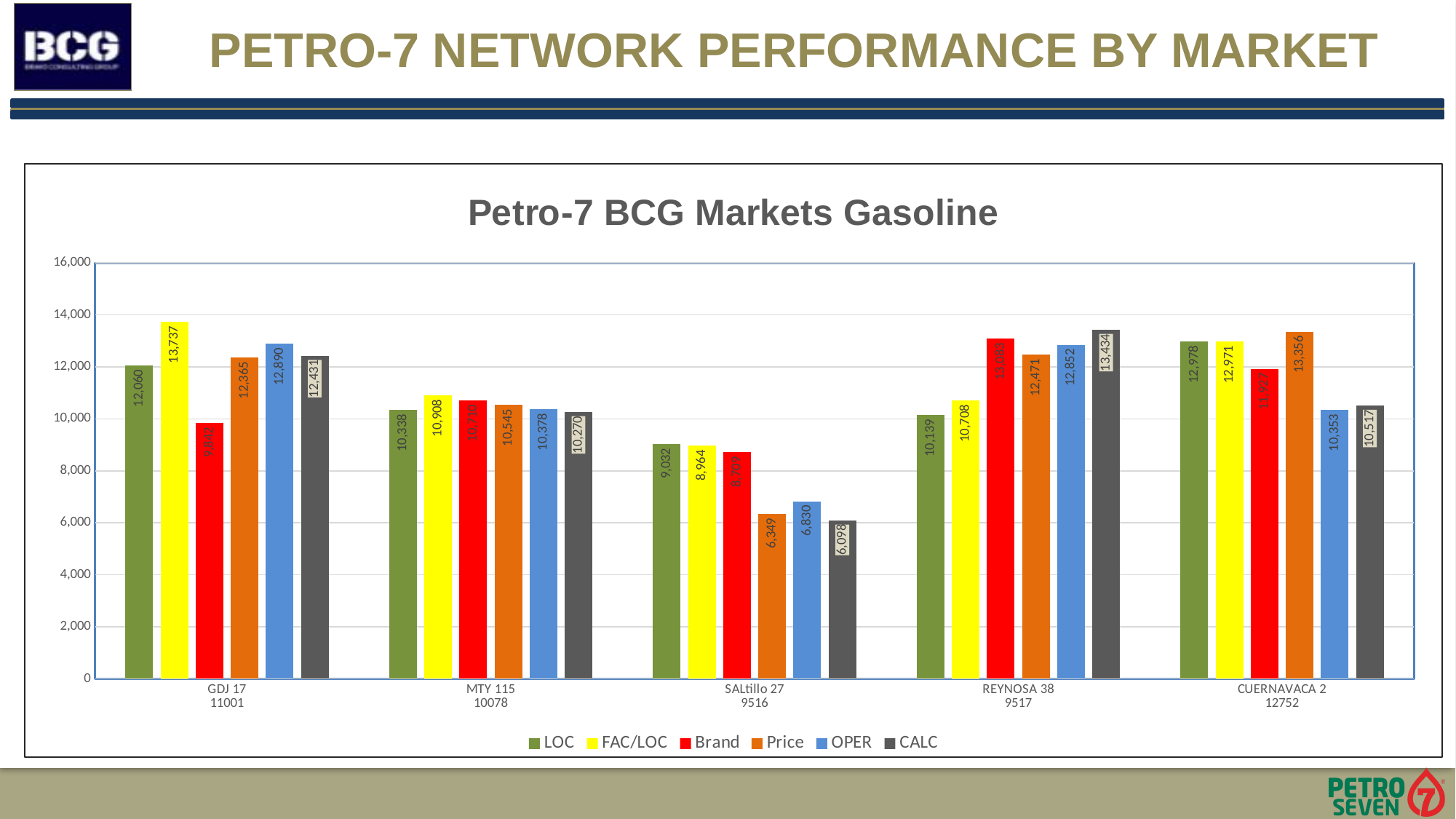

# Petro-7 network performance by market

### Chart: Petro-7 BCG Markets Gasoline

| Category | LOC | FAC/LOC | Brand | Price | OPER | CALC |
|---|---|---|---|---|---|---|
| GDJ 17
11001 | 12060.0 | 13737.0 | 9842.0 | 12365.0 | 12890.0 | 12431.0 |
| MTY 115
10078 | 10338.0 | 10908.0 | 10710.0 | 10545.0 | 10378.0 | 10270.0 |
| SALtillo 27
9516 | 9032.0 | 8964.0 | 8709.0 | 6349.0 | 6830.0 | 6098.0 |
| REYNOSA 38
9517 | 10139.0 | 10708.0 | 13083.0 | 12471.0 | 12852.0 | 13434.0 |
| CUERNAVACA 2
12752 | 12978.0 | 12971.0 | 11927.0 | 13356.0 | 10353.0 | 10517.0 |